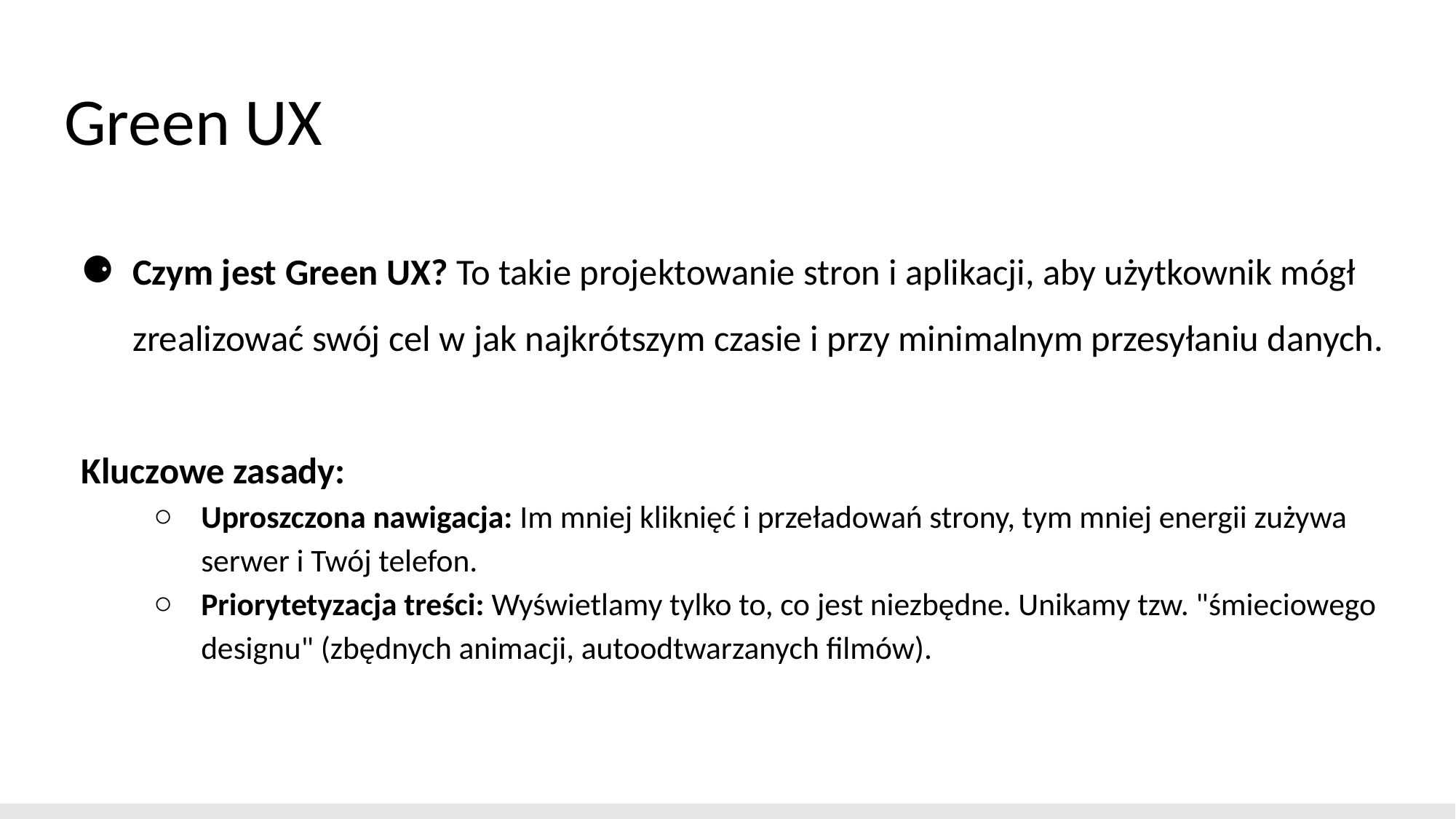

# Green UX
Czym jest Green UX? To takie projektowanie stron i aplikacji, aby użytkownik mógł zrealizować swój cel w jak najkrótszym czasie i przy minimalnym przesyłaniu danych.

Kluczowe zasady:
Uproszczona nawigacja: Im mniej kliknięć i przeładowań strony, tym mniej energii zużywa serwer i Twój telefon.
Priorytetyzacja treści: Wyświetlamy tylko to, co jest niezbędne. Unikamy tzw. "śmieciowego designu" (zbędnych animacji, autoodtwarzanych filmów).